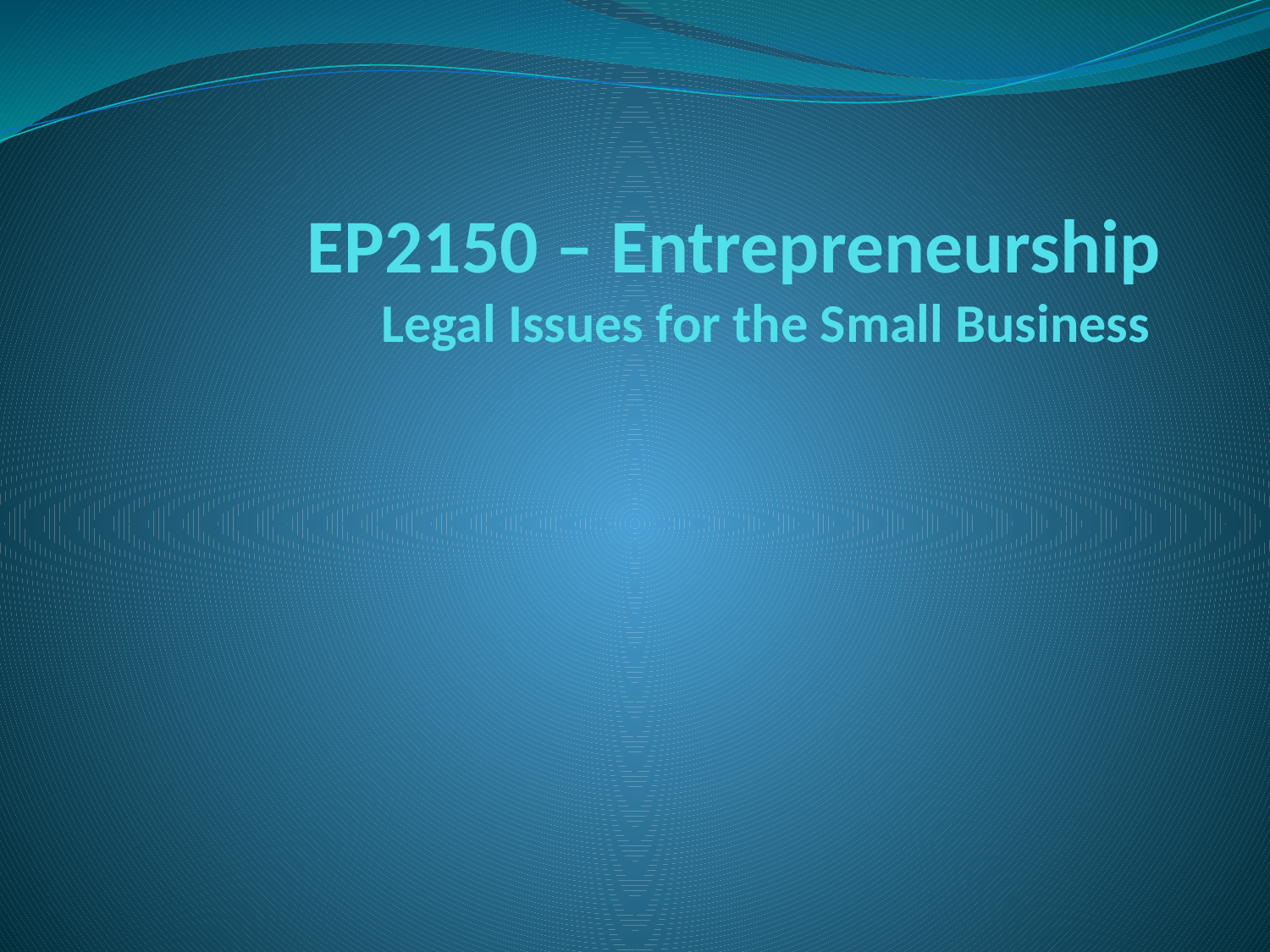

# EP2150 – Entrepreneurship Legal Issues for the Small Business